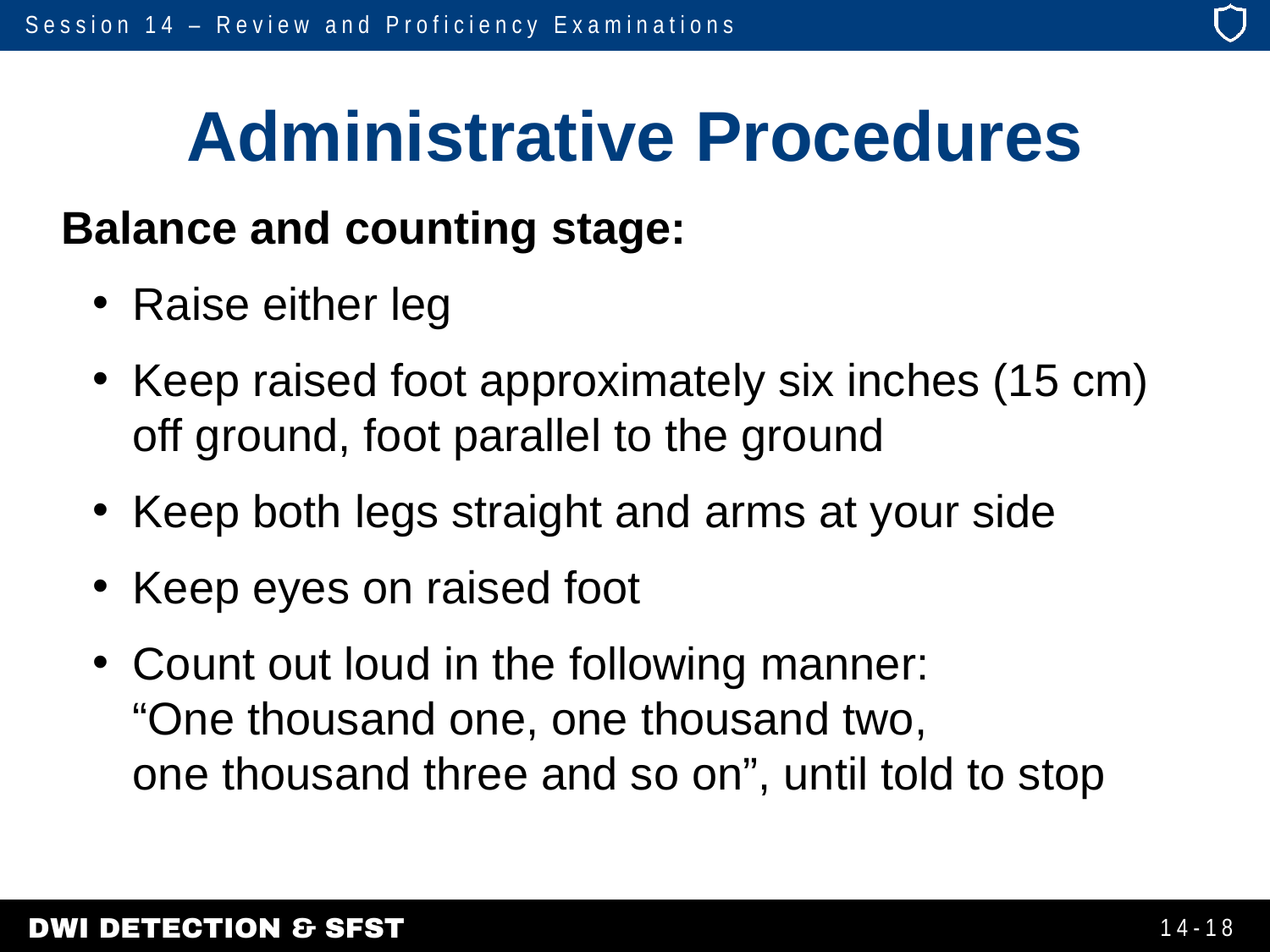

# Administrative Procedures
Balance and counting stage:
Raise either leg
Keep raised foot approximately six inches (15 cm)
off ground, foot parallel to the ground
Keep both legs straight and arms at your side
Keep eyes on raised foot
Count out loud in the following manner:
“One thousand one, one thousand two,
one thousand three and so on”, until told to stop
14-18